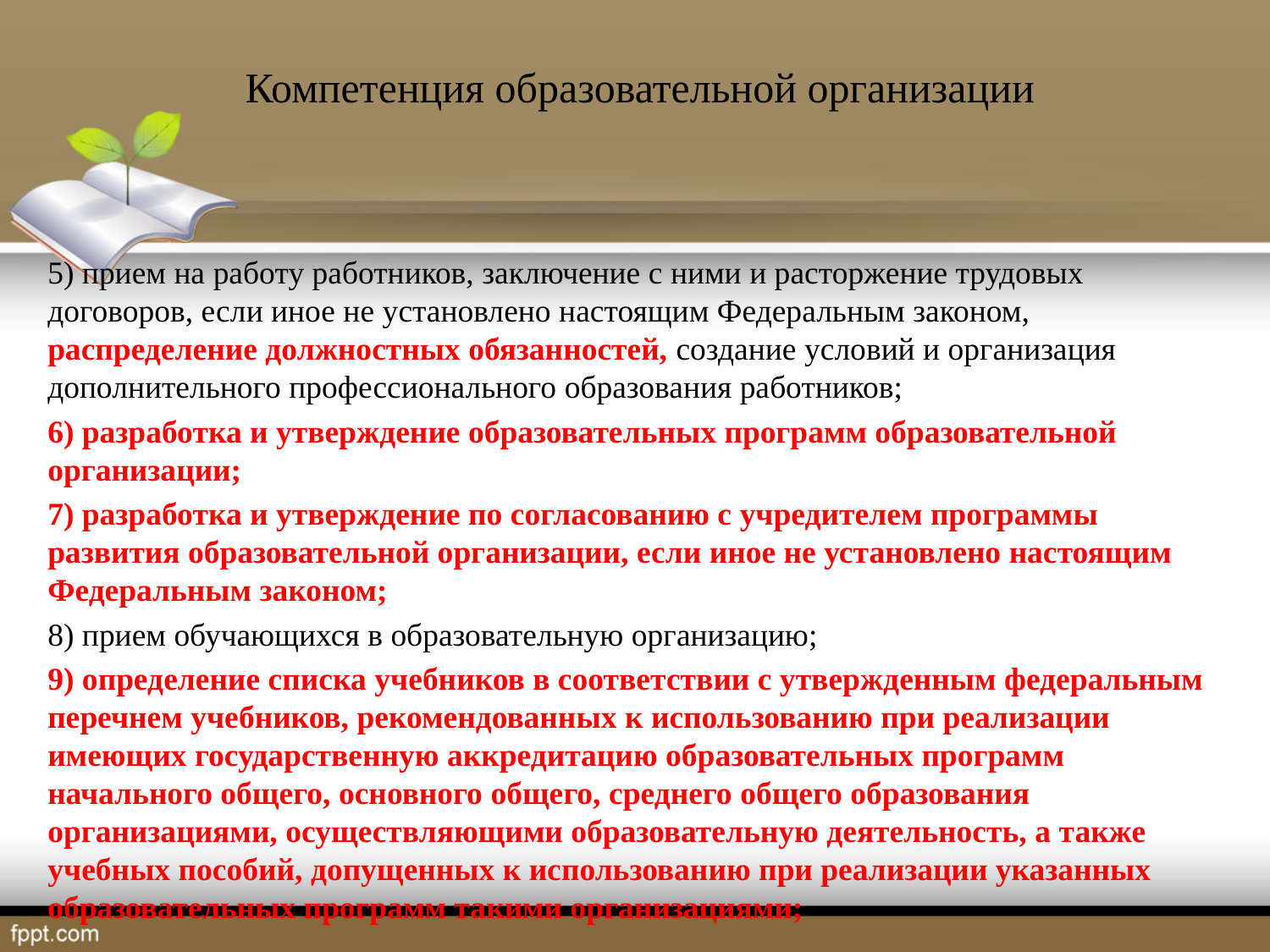

# Компетенция образовательной организации
5) прием на работу работников, заключение с ними и расторжение трудовых договоров, если иное не установлено настоящим Федеральным законом, распределение должностных обязанностей, создание условий и организация дополнительного профессионального образования работников;
6) разработка и утверждение образовательных программ образовательной организации;
7) разработка и утверждение по согласованию с учредителем программы развития образовательной организации, если иное не установлено настоящим Федеральным законом;
8) прием обучающихся в образовательную организацию;
9) определение списка учебников в соответствии с утвержденным федеральным перечнем учебников, рекомендованных к использованию при реализации имеющих государственную аккредитацию образовательных программ начального общего, основного общего, среднего общего образования организациями, осуществляющими образовательную деятельность, а также учебных пособий, допущенных к использованию при реализации указанных образовательных программ такими организациями;